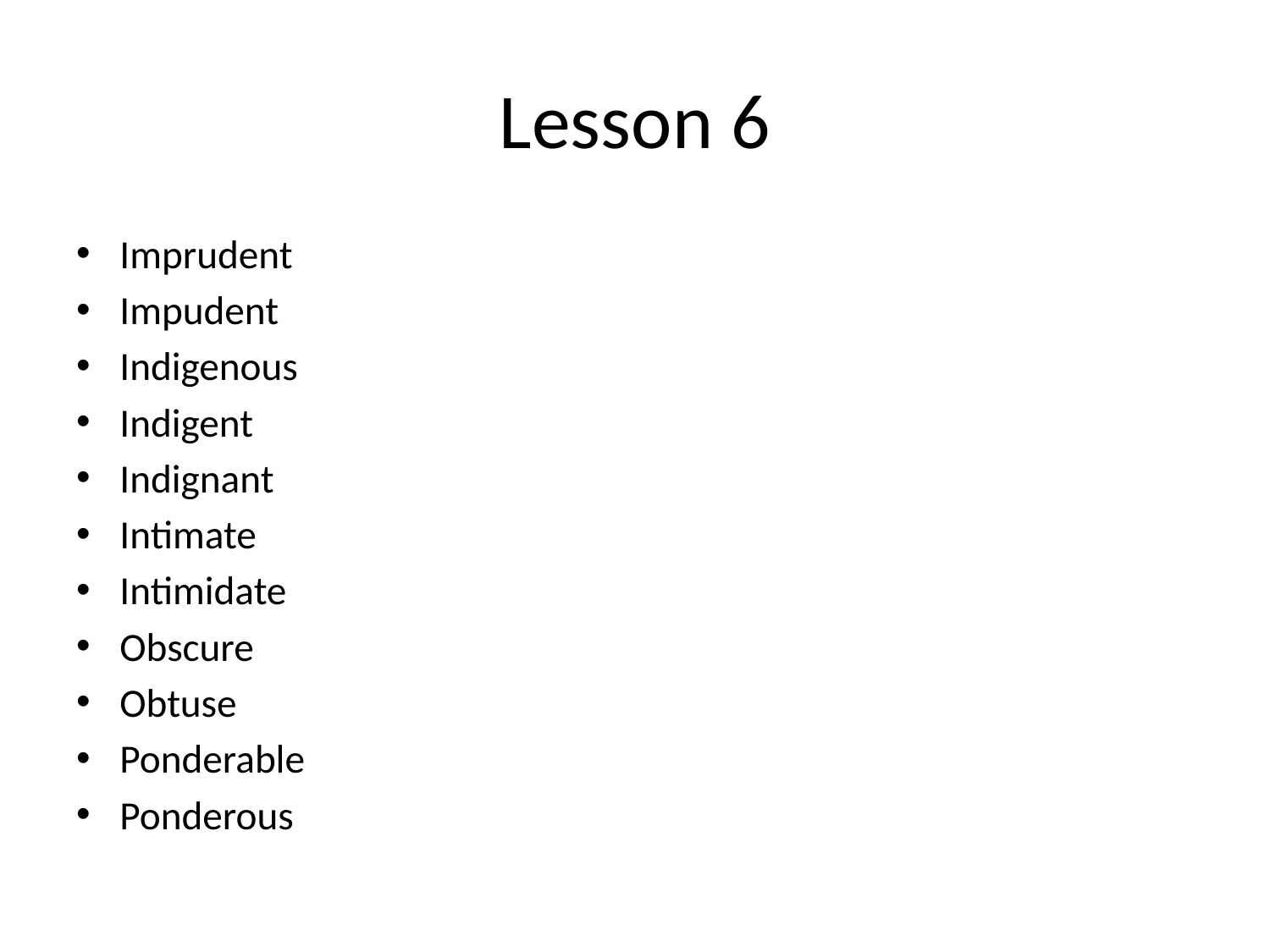

# Lesson 6
Imprudent
Impudent
Indigenous
Indigent
Indignant
Intimate
Intimidate
Obscure
Obtuse
Ponderable
Ponderous